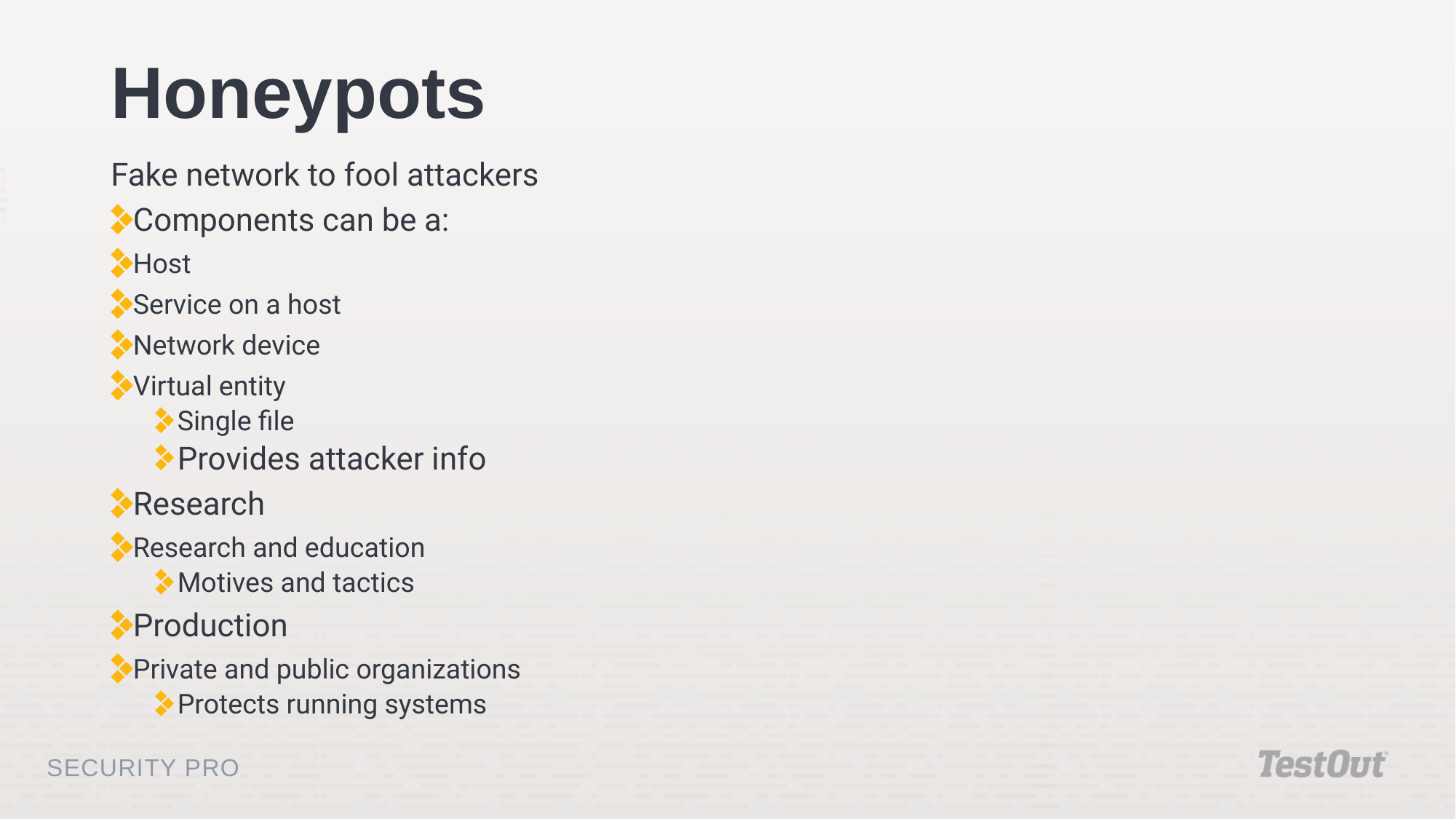

# Honeypots
Fake network to fool attackers
Components can be a:
Host
Service on a host
Network device
Virtual entity
Single file
Provides attacker info
Research
Research and education
Motives and tactics
Production
Private and public organizations
Protects running systems
Security Pro